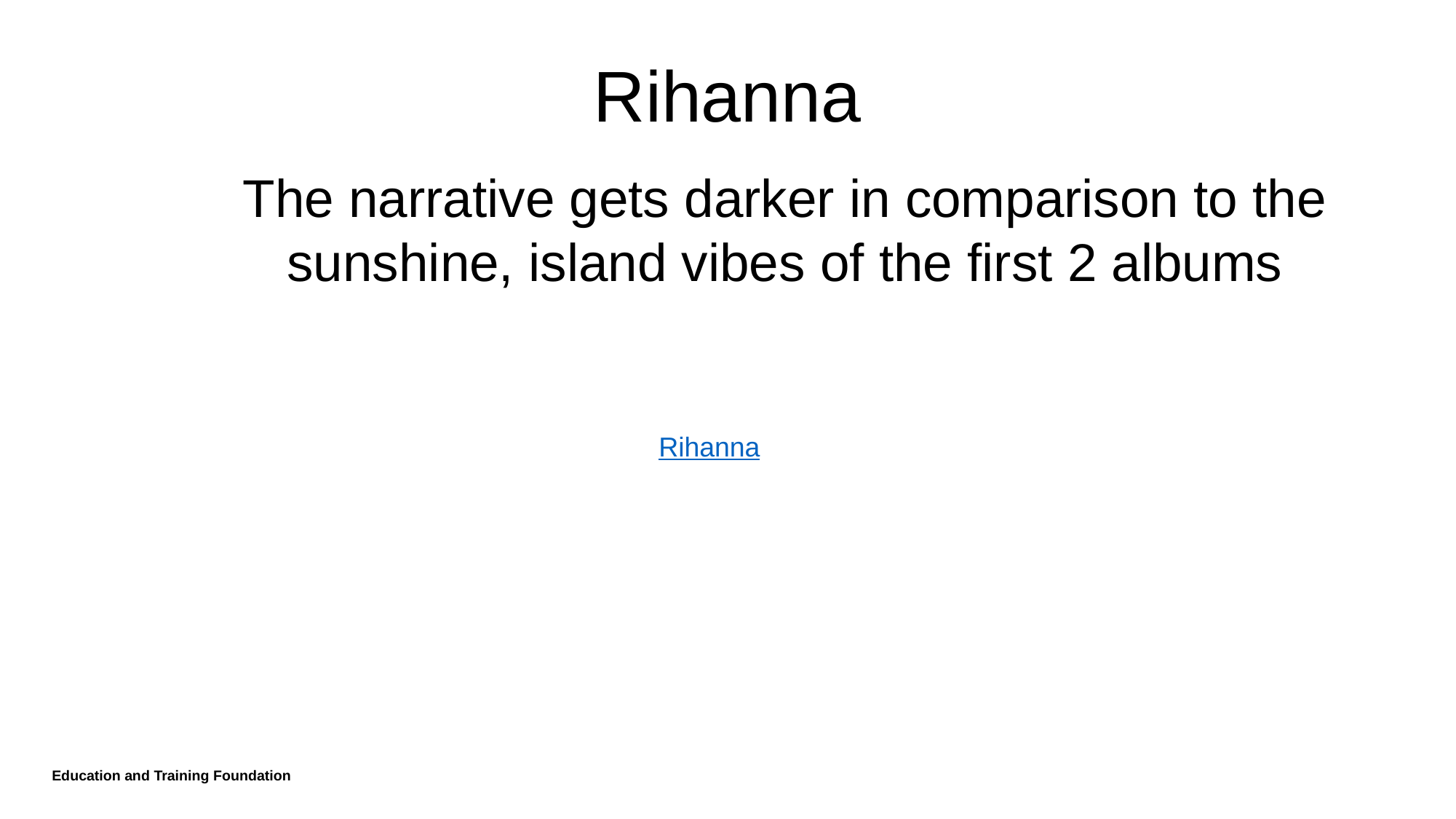

# Rihanna
The narrative gets darker in comparison to the sunshine, island vibes of the first 2 albums
Rihanna
Education and Training Foundation